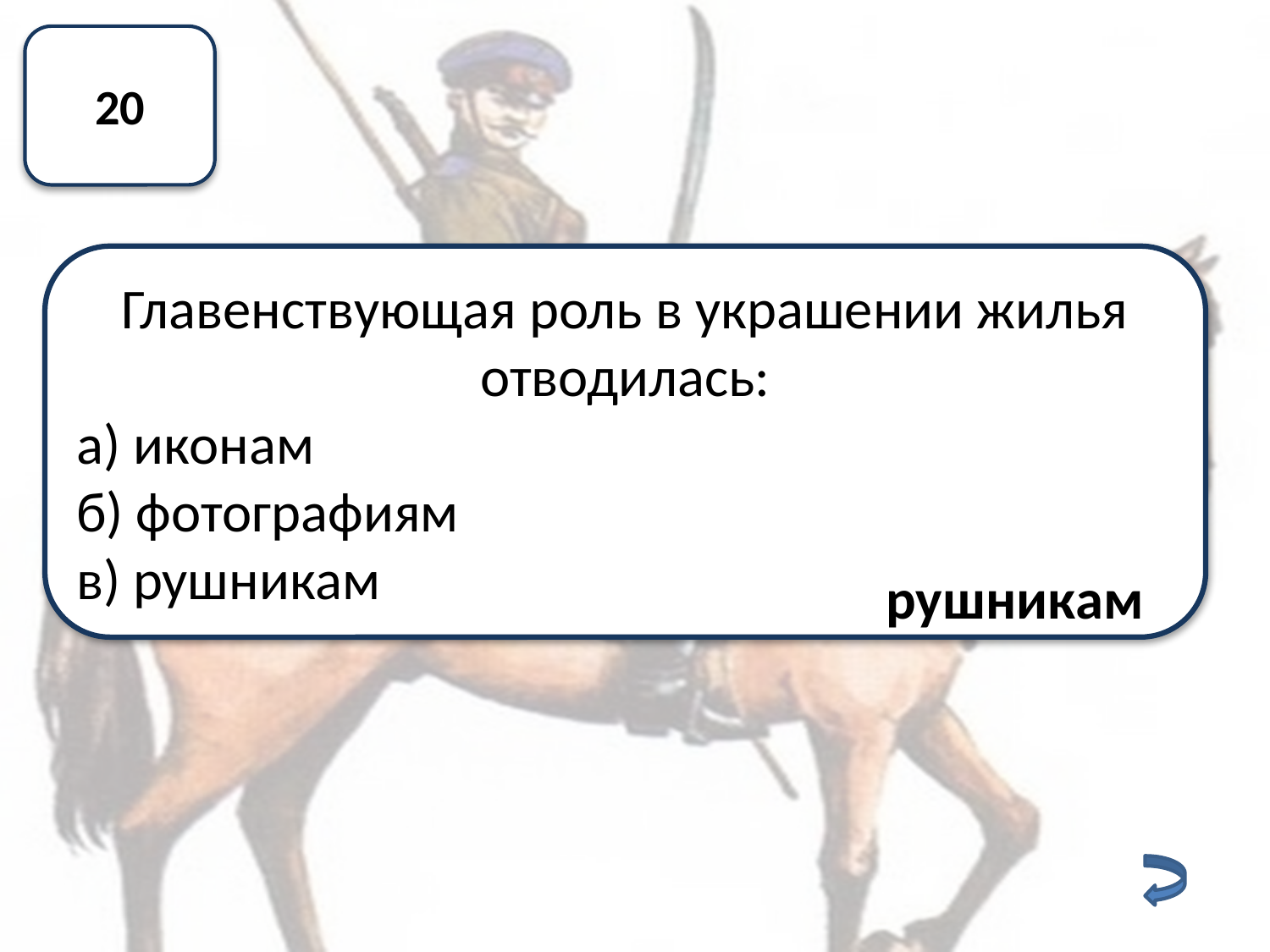

20

Главенствующая роль в украшении жилья отводилась:
а) иконам
б) фотографиям
в) рушникам

рушникам